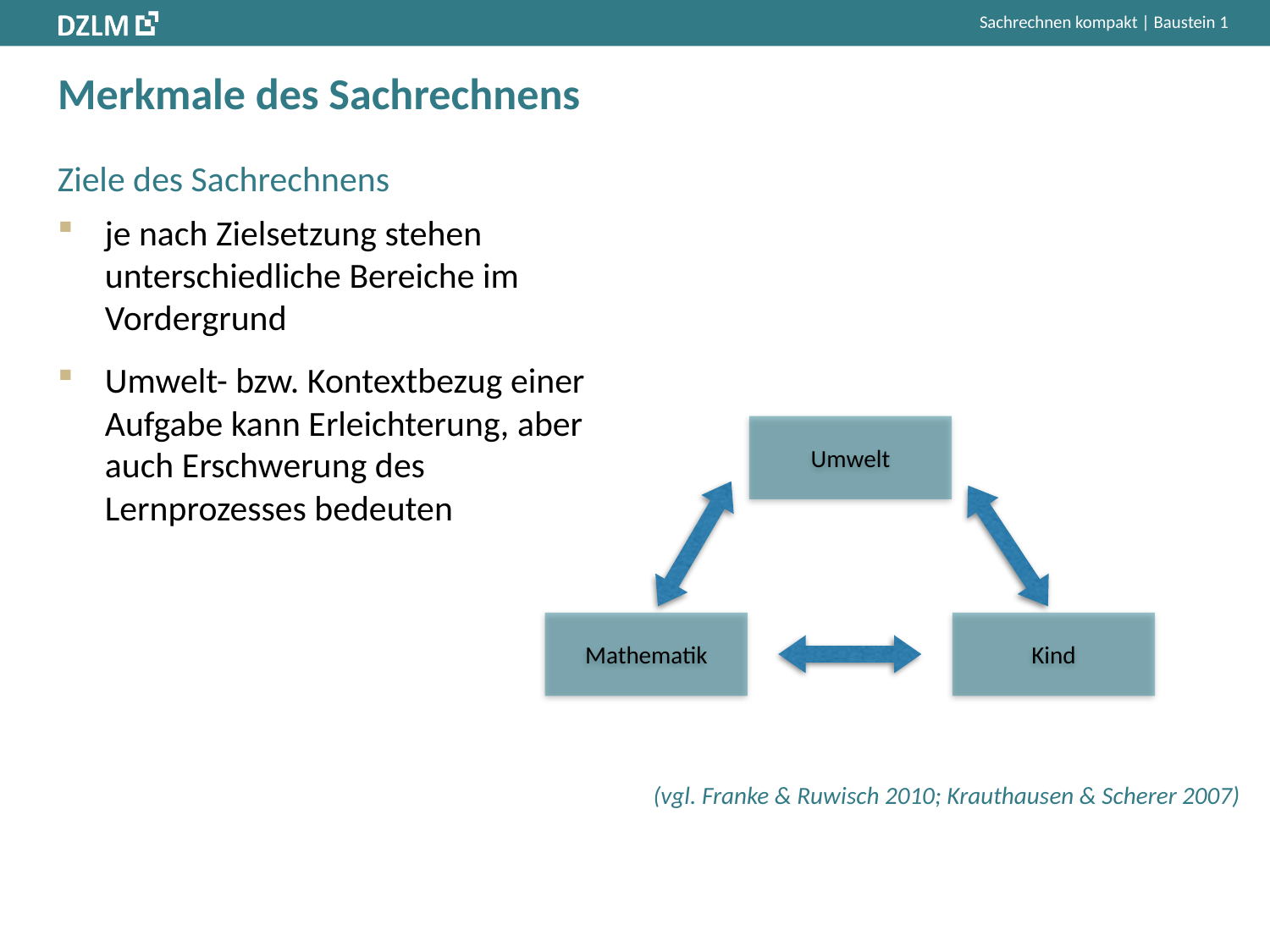

# Merkmale des Sachrechnens
Ziele des Sachrechnens
je nach Zielsetzung stehen unterschiedliche Bereiche im Vordergrund
Umwelt- bzw. Kontextbezug einer Aufgabe kann Erleichterung, aber auch Erschwerung des Lernprozesses bedeuten
Umwelt

Mathematik
Kind

(vgl. Franke & Ruwisch 2010; Krauthausen & Scherer 2007)